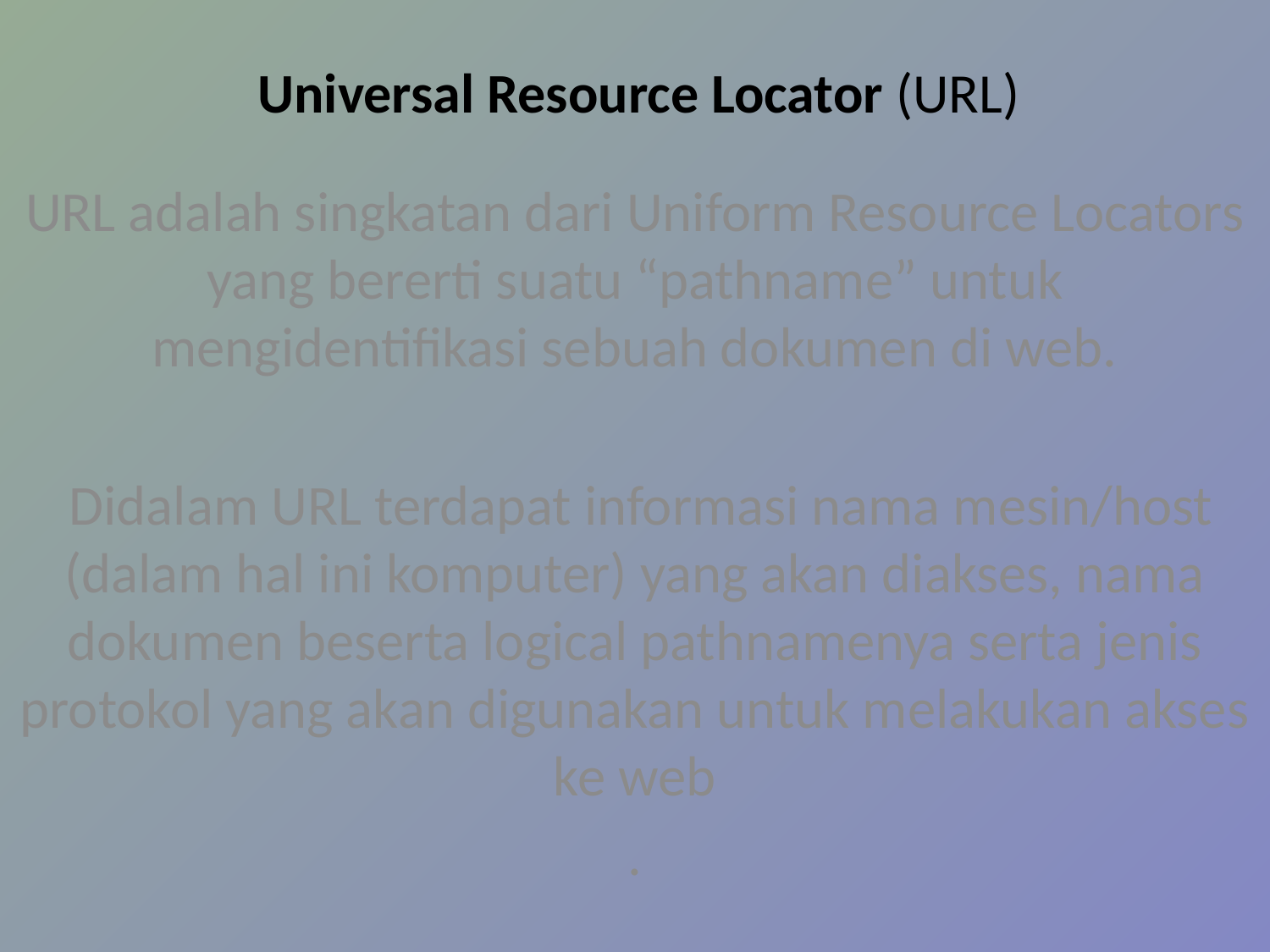

# Universal Resource Locator (URL)
URL adalah singkatan dari Uniform Resource Locators yang bererti suatu “pathname” untuk mengidentifikasi sebuah dokumen di web.

 Didalam URL terdapat informasi nama mesin/host (dalam hal ini komputer) yang akan diakses, nama dokumen beserta logical pathnamenya serta jenis protokol yang akan digunakan untuk melakukan akses ke web
.